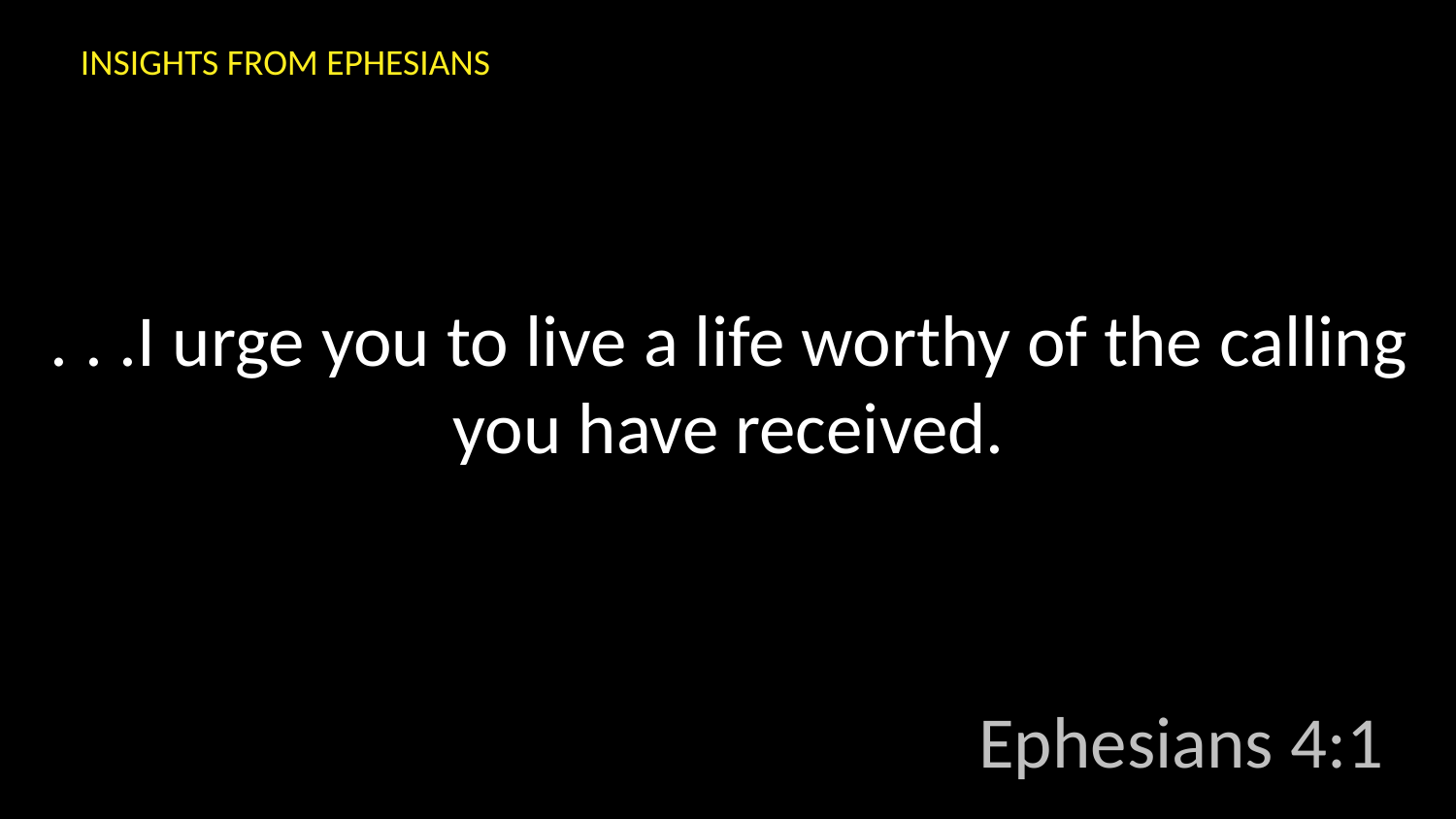

INSIGHTS FROM EPHESIANS
. . .I urge you to live a life worthy of the calling you have received.
Ephesians 4:1